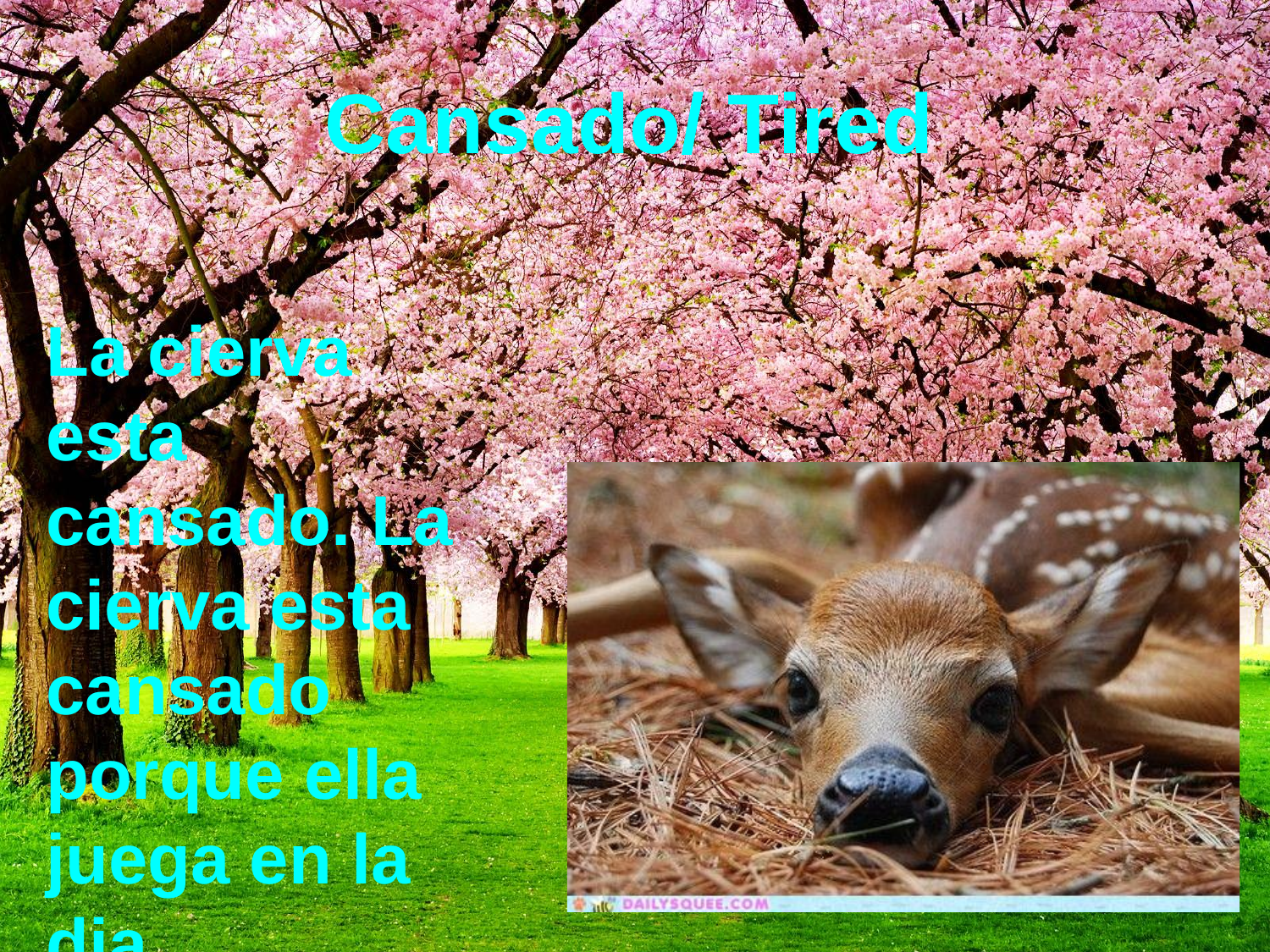

#
Cansado/ Tired

La cierva esta cansado. La cierva esta cansado porque ella juega en la dia.